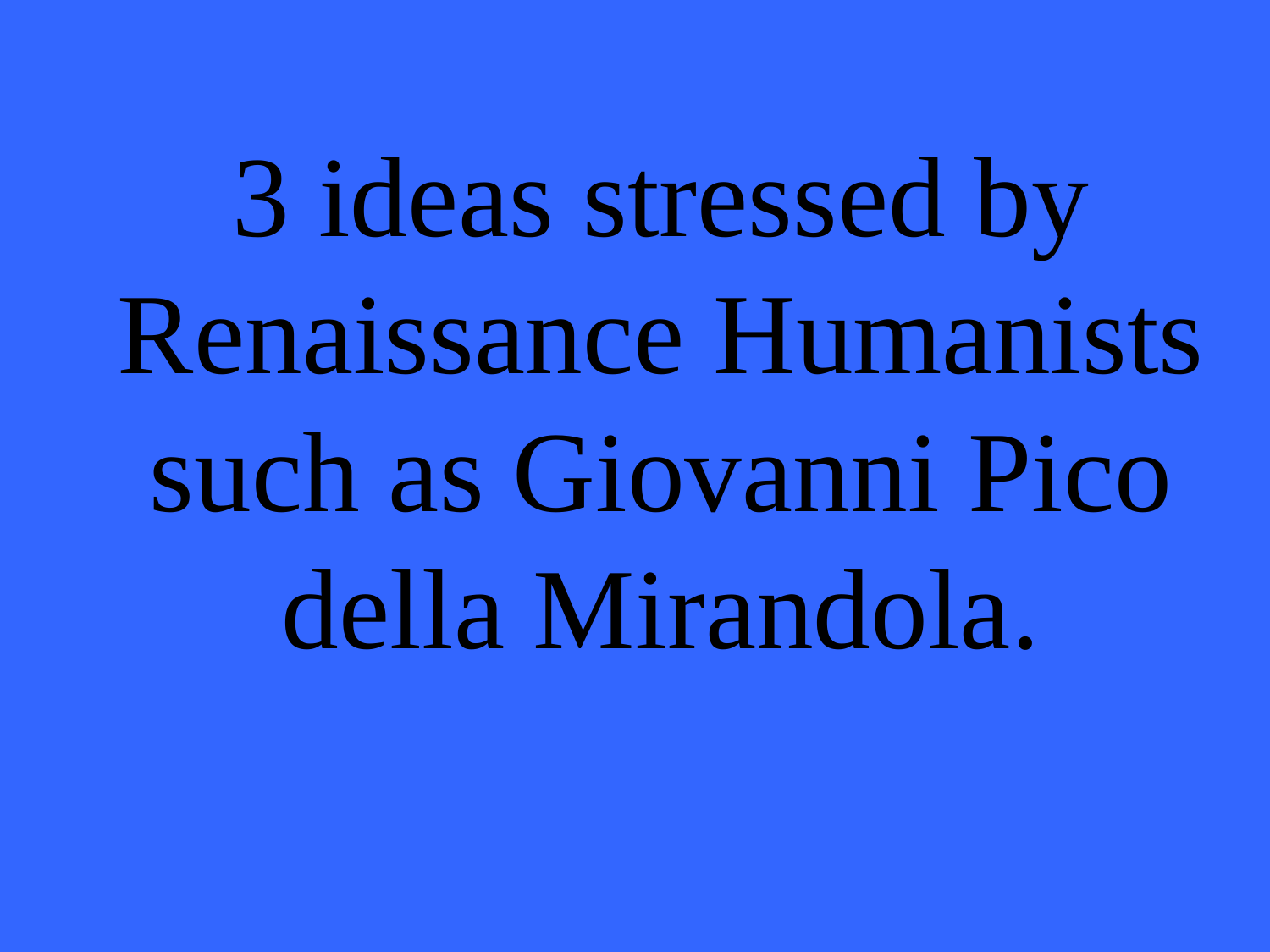

# 3 ideas stressed by Renaissance Humanists such as Giovanni Pico della Mirandola.